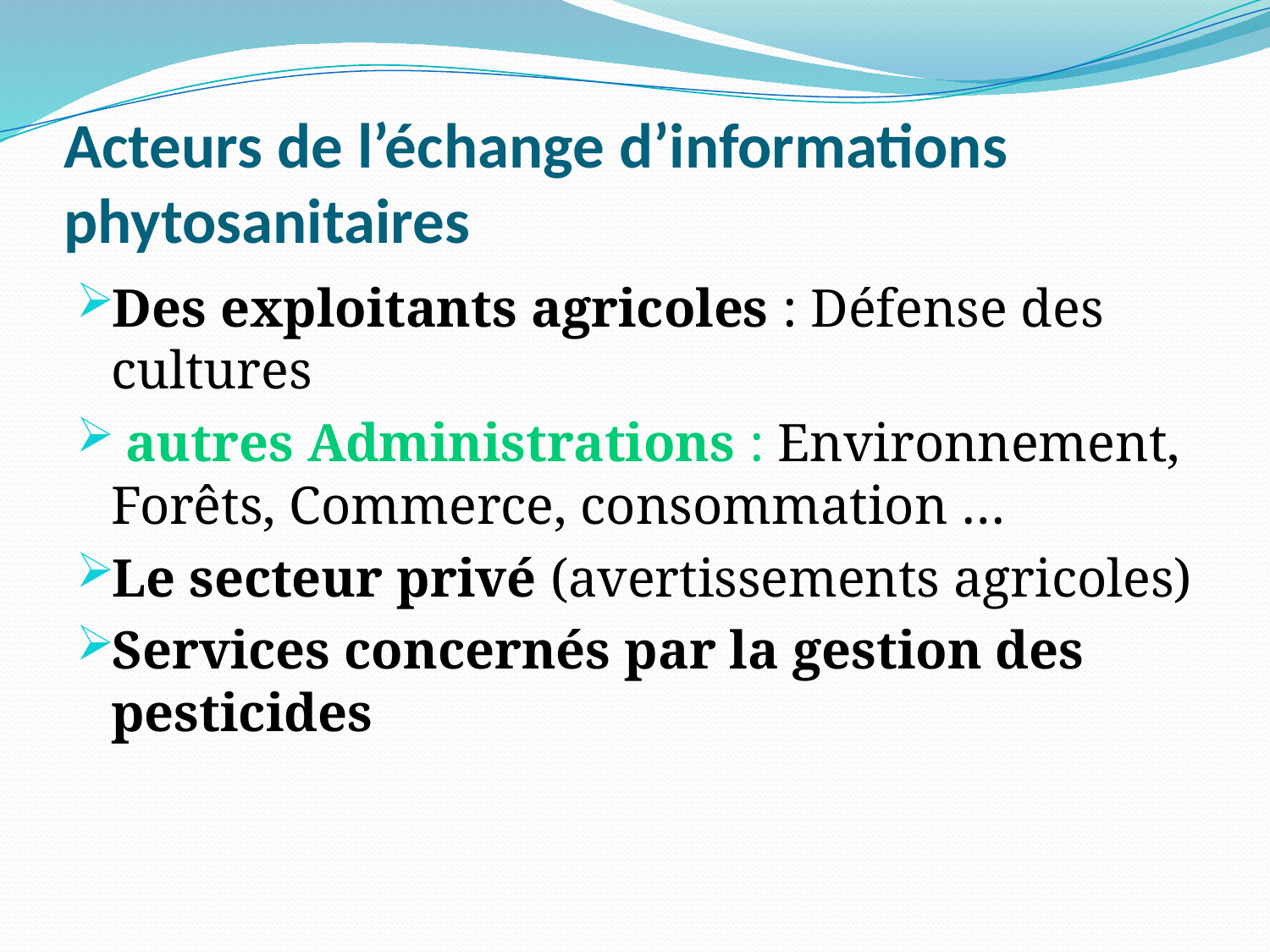

# Acteurs de l’échange d’informations phytosanitaires
Des exploitants agricoles : Défense des cultures
 autres Administrations : Environnement, Forêts, Commerce, consommation …
Le secteur privé (avertissements agricoles)
Services concernés par la gestion des pesticides